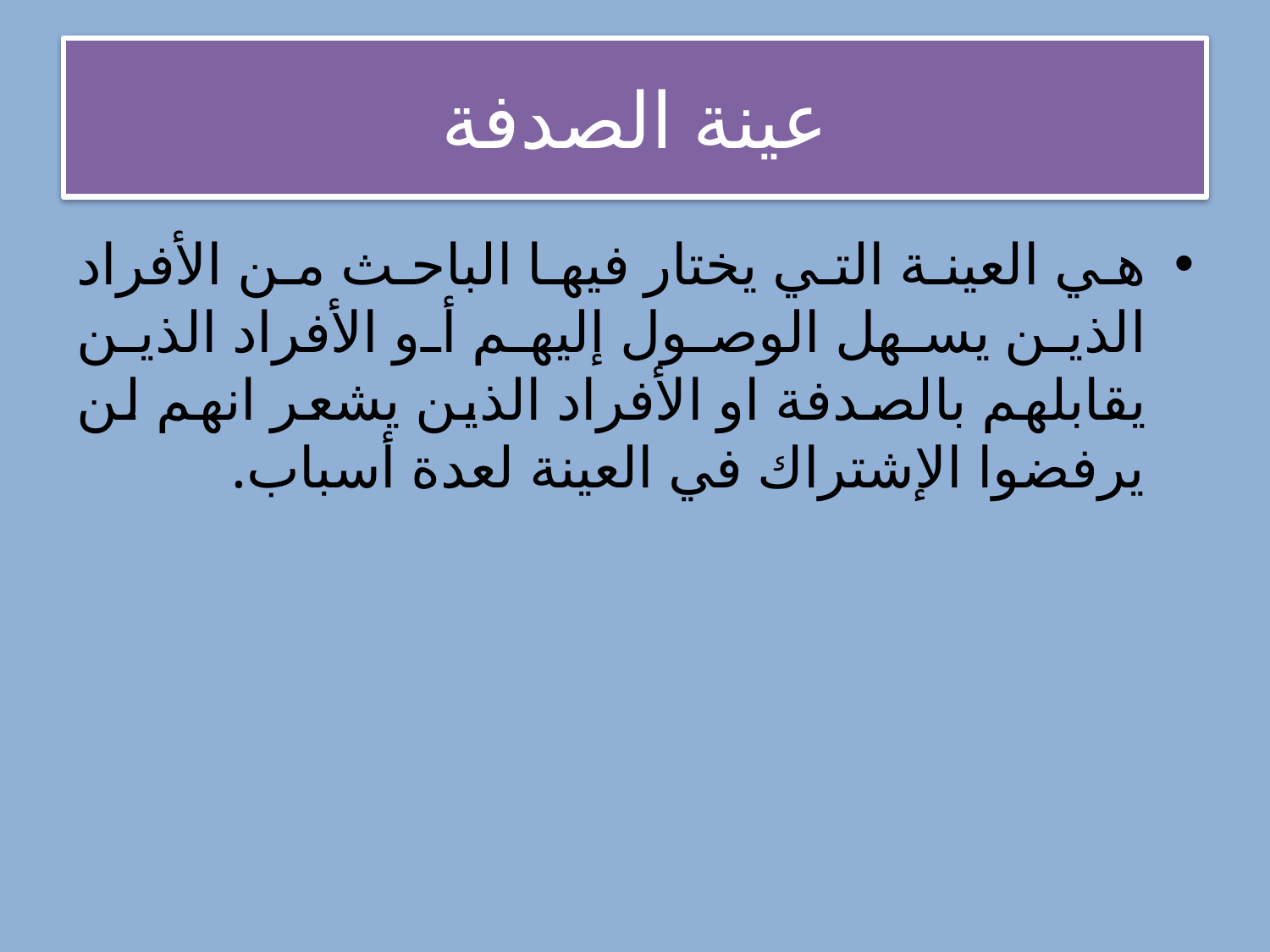

# عينة الصدفة
هي العينة التي يختار فيها الباحث من الأفراد الذين يسهل الوصول إليهم أو الأفراد الذين يقابلهم بالصدفة او الأفراد الذين يشعر انهم لن يرفضوا الإشتراك في العينة لعدة أسباب.